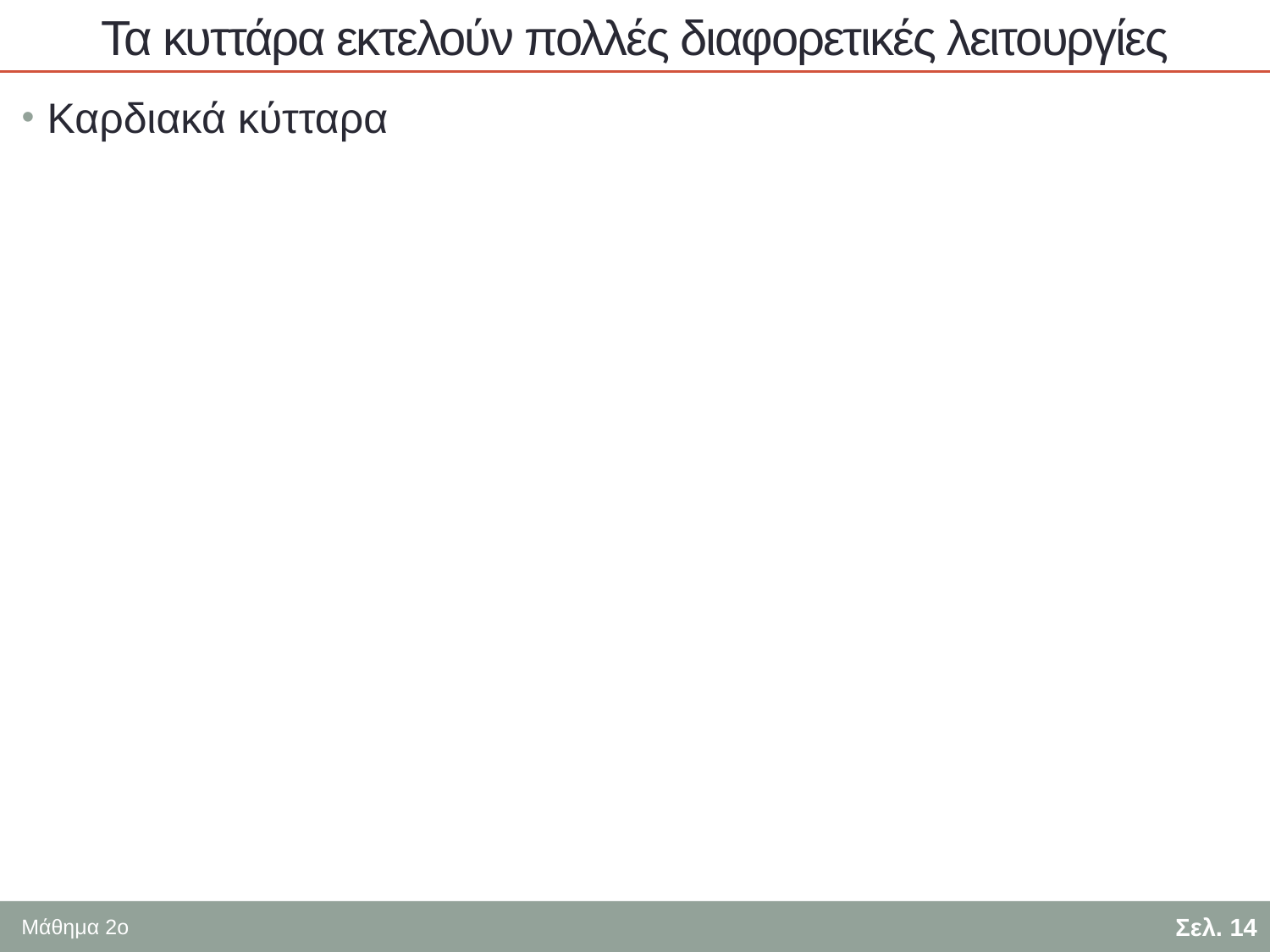

# Τα κυττάρα εκτελούν πολλές διαφορετικές λειτουργίες
Καρδιακά κύτταρα
Σελ. 14